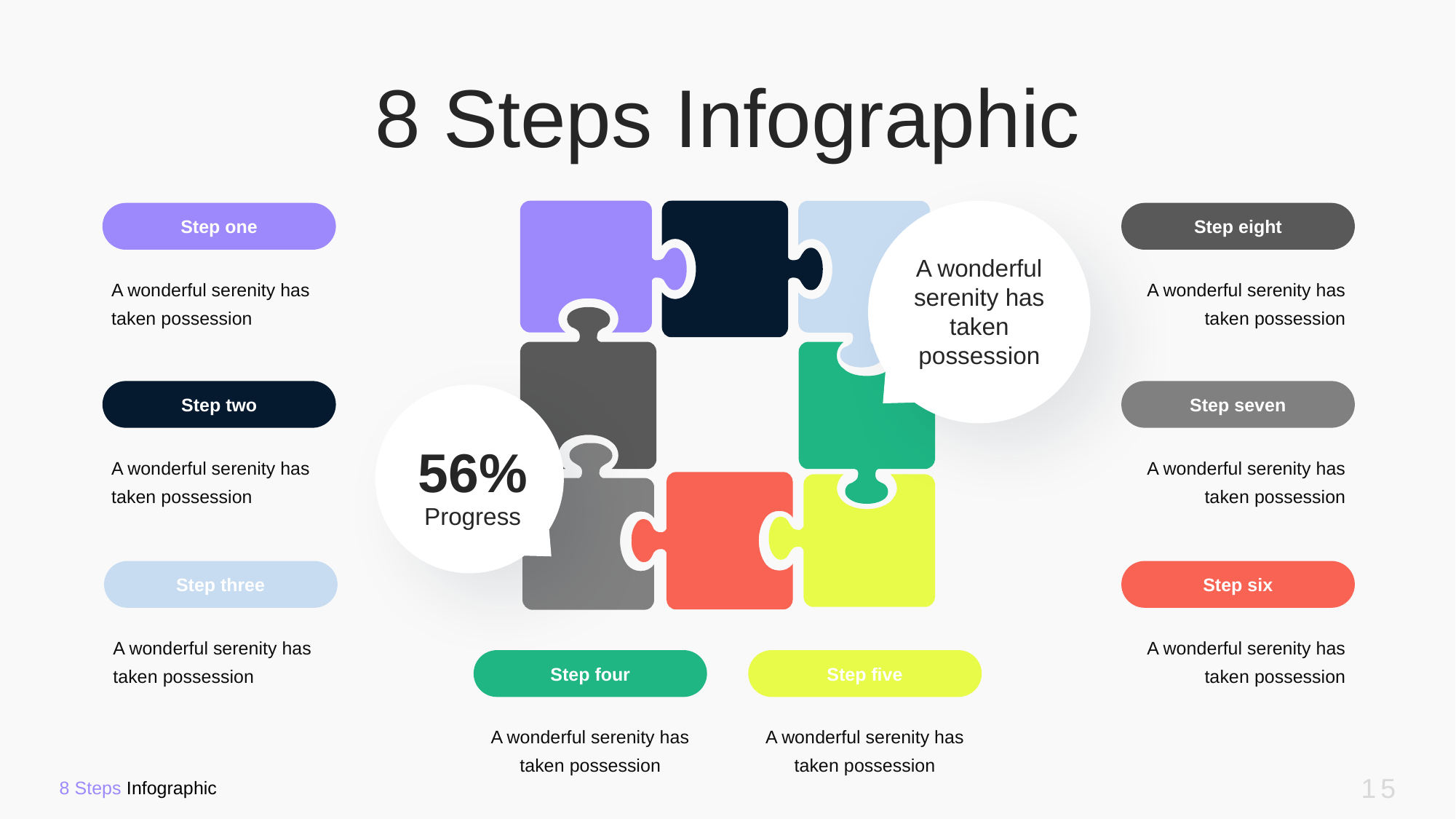

8 Steps Infographic

A wonderful serenity has taken possession
Step one
A wonderful serenity has taken possession
Step eight
A wonderful serenity has taken possession
Step two
A wonderful serenity has taken possession
Step seven
A wonderful serenity has taken possession
Step three
A wonderful serenity has taken possession
Step six
A wonderful serenity has taken possession

56%
Progress
Step four
A wonderful serenity has taken possession
Step five
A wonderful serenity has taken possession